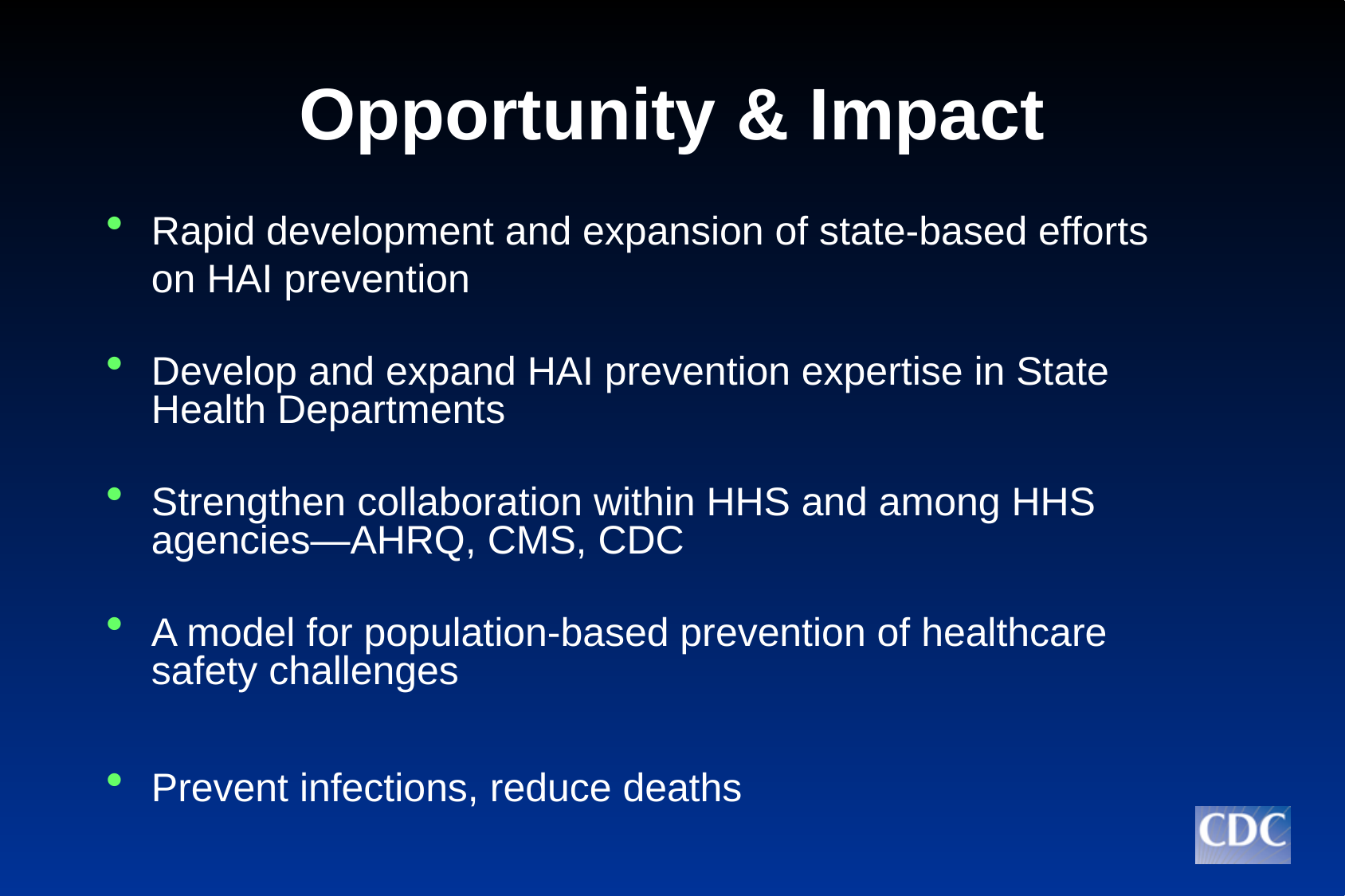

Opportunity & Impact
Rapid development and expansion of state-based efforts on HAI prevention

Develop and expand HAI prevention expertise in State Health Departments

Strengthen collaboration within HHS and among HHS agencies—AHRQ, CMS, CDC

A model for population-based prevention of healthcare safety challenges

Prevent infections, reduce deaths